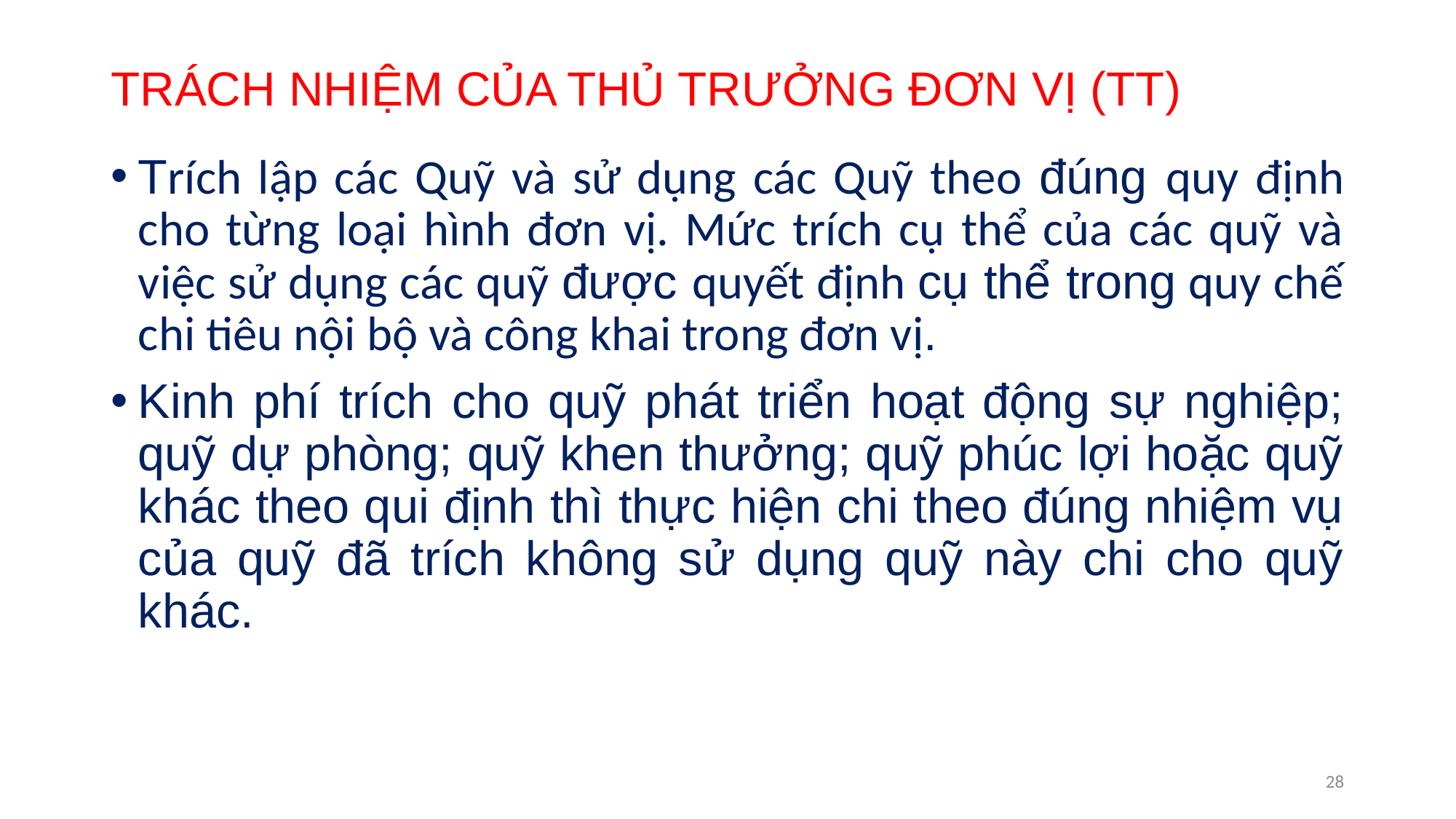

# TRÁCH NHIỆM CỦA THỦ TRƯỞNG ĐƠN VỊ (TT)
Trích lập các Quỹ và sử dụng các Quỹ theo đúng quy định cho từng loại hình đơn vị. Mức trích cụ thể của các quỹ và việc sử dụng các quỹ được quyết định cụ thể trong quy chế chi tiêu nội bộ và công khai trong đơn vị.
Kinh phí trích cho quỹ phát triển hoạt động sự nghiệp; quỹ dự phòng; quỹ khen thưởng; quỹ phúc lợi hoặc quỹ khác theo qui định thì thực hiện chi theo đúng nhiệm vụ của quỹ đã trích không sử dụng quỹ này chi cho quỹ khác.

28